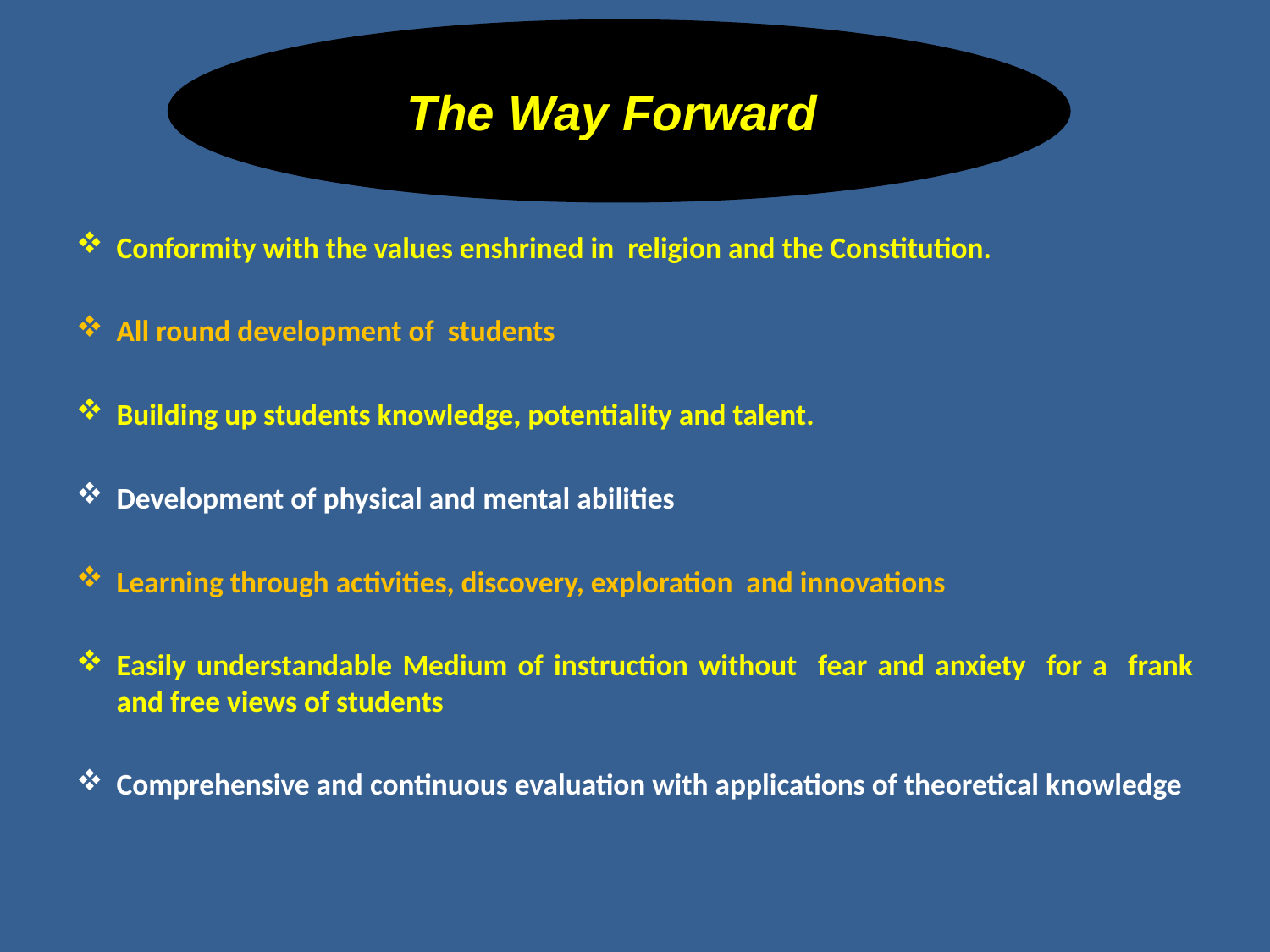

The Way Forward
#
Conformity with the values enshrined in  religion and the Constitution.

All round development of  students

Building up students knowledge, potentiality and talent.

Development of physical and mental abilities

Learning through activities, discovery, exploration  and innovations

Easily understandable Medium of instruction without  fear and anxiety  for a  frank and free views of students

Comprehensive and continuous evaluation with applications of theoretical knowledge